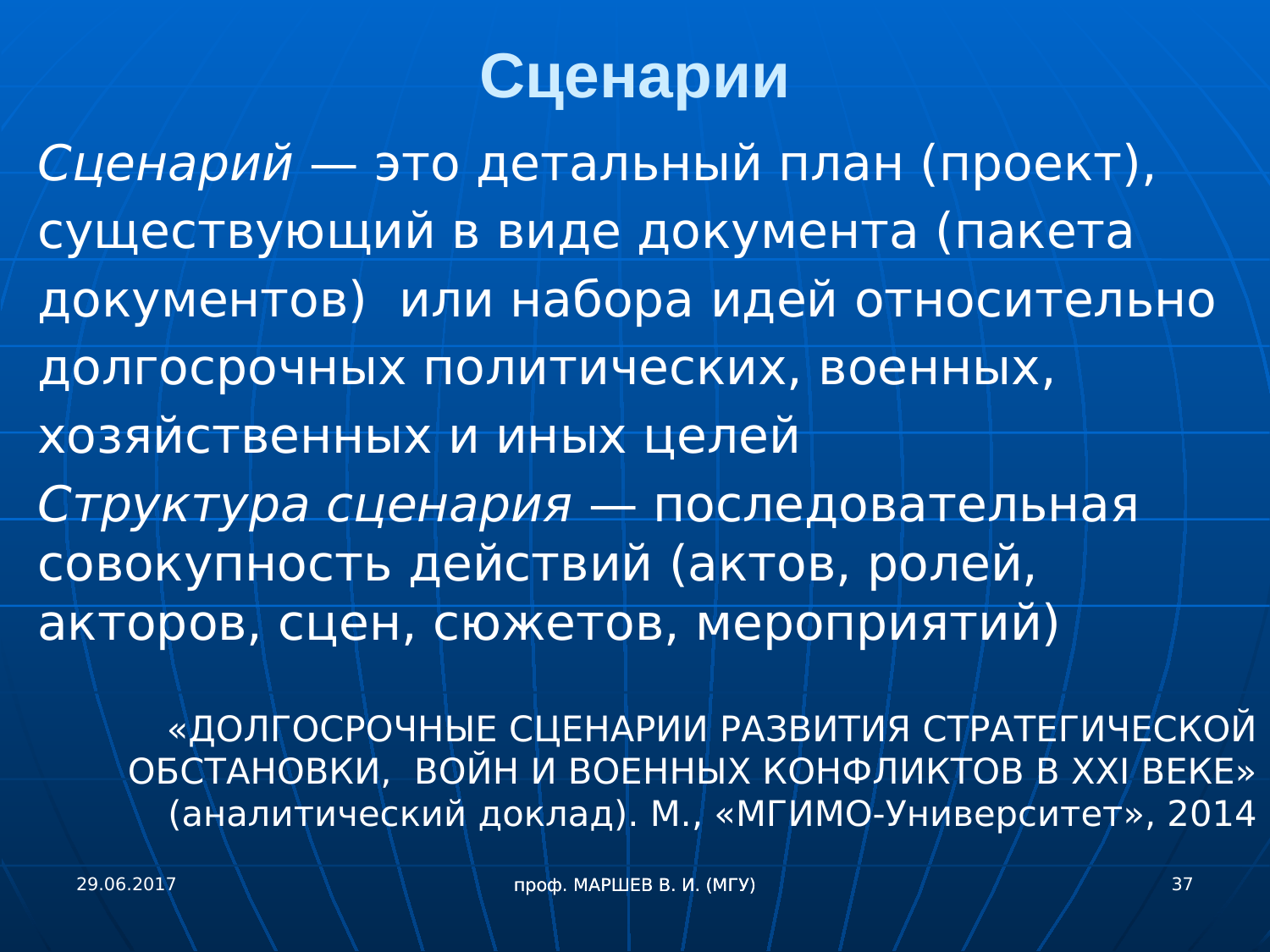

Сценарии
Сценарий — это детальный план (проект), существующий в виде документа (пакета документов)  или набора идей относительно долгосрочных политических, военных, хозяйственных и иных целей
Структура сценария — последовательная совокупность действий (актов, ролей, акторов, сцен, сюжетов, мероприятий)

«ДОЛГОСРОЧНЫЕ СЦЕНАРИИ РАЗВИТИЯ СТРАТЕГИЧЕСКОЙ ОБСТАНОВКИ,  ВОЙН И ВОЕННЫХ КОНФЛИКТОВ В XXI ВЕКЕ» (аналитический доклад). М., «МГИМО-Университет», 2014
29.06.2017
37
проф. МАРШЕВ В. И. (МГУ)
проф. МАРШЕВ В. И. (МГУ)